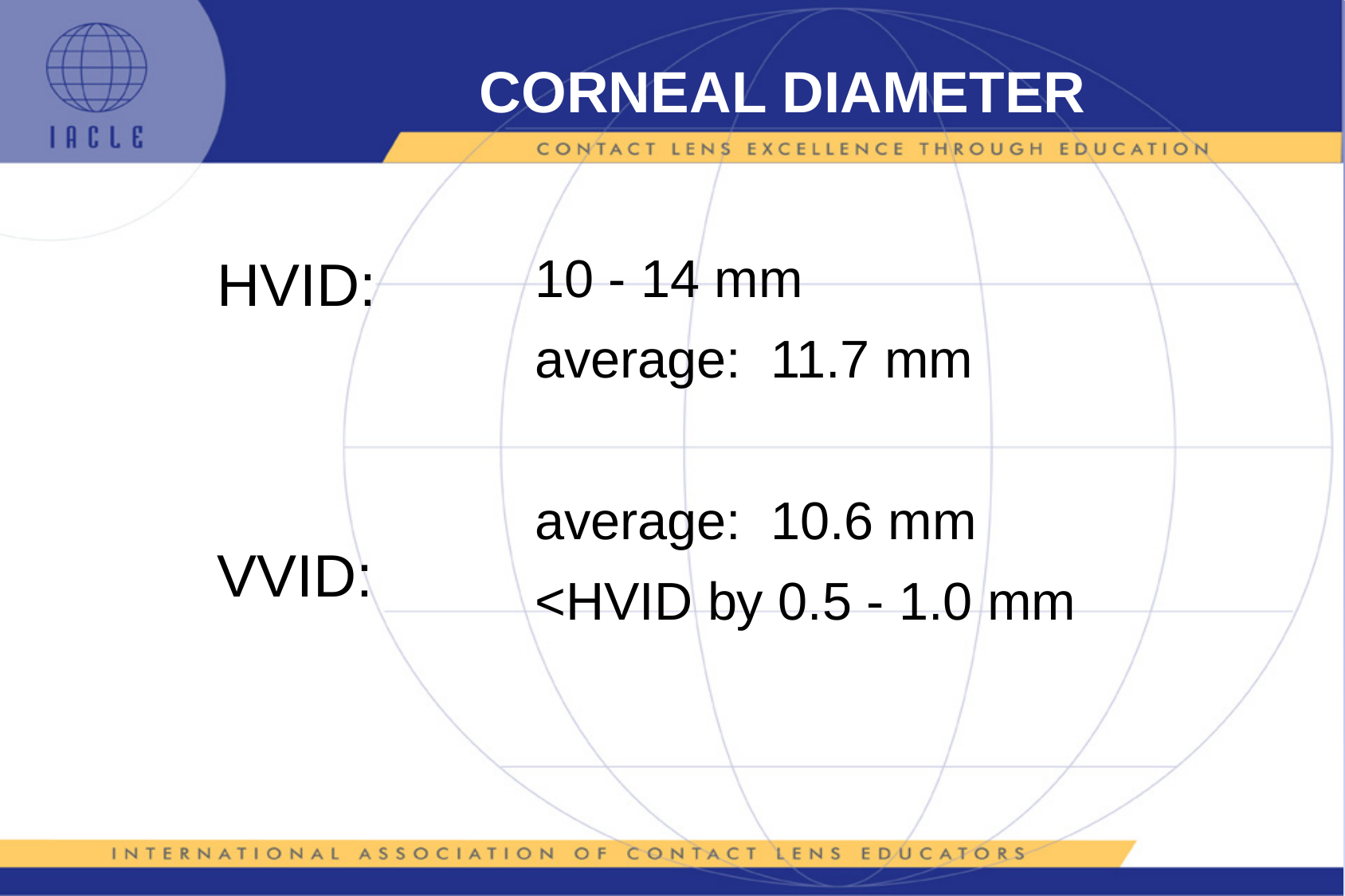

# CORNEAL DIAMETER
10 - 14 mm
average:  11.7 mm

average:  10.6 mm
<HVID by 0.5 - 1.0 mm
HVID:

VVID: